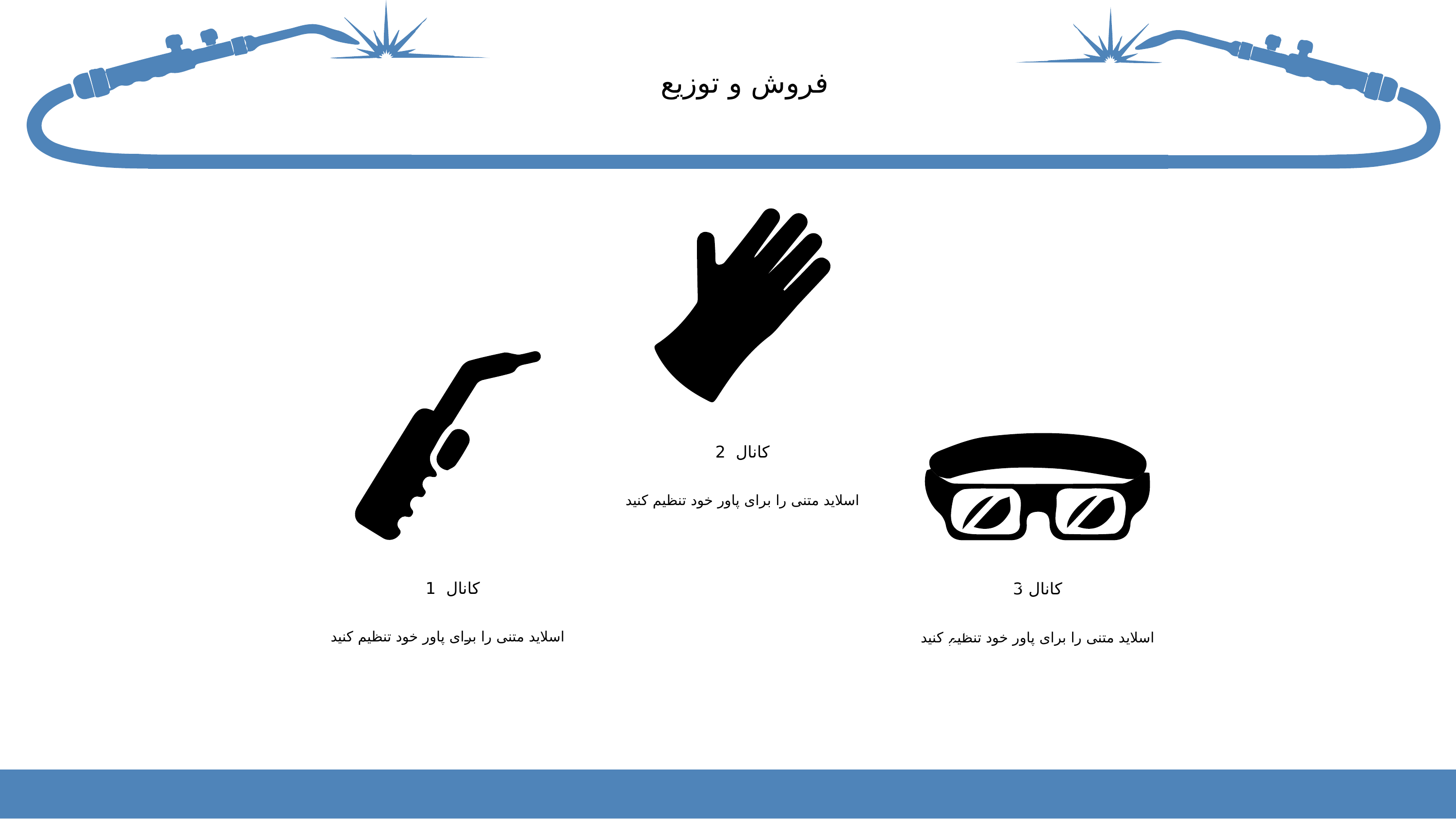

فروش و توزیع

کانال  2

اسلاید متنی را برای پاور خود تنظیم کنید

کانال  1
کانال 3

اسلاید متنی را برای پاور خود تنظیم کنید
اسلاید متنی را برای پاور خود تنظیم کنید